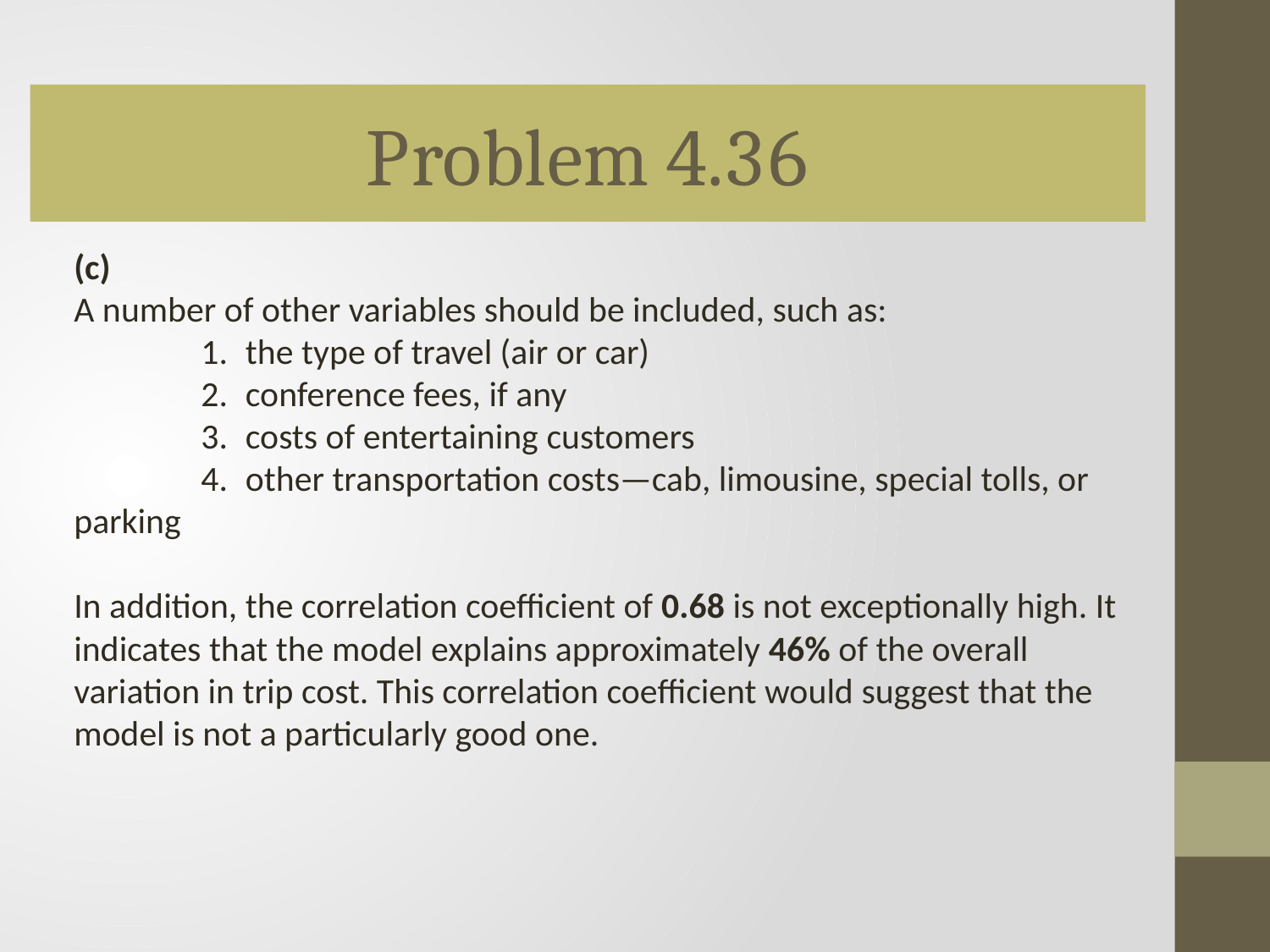

# Problem 4.36
(c)
A number of other variables should be included, such as:
	1. the type of travel (air or car)
	2. conference fees, if any
	3. costs of entertaining customers
	4. other transportation costs—cab, limousine, special tolls, or parking

In addition, the correlation coefficient of 0.68 is not exceptionally high. It indicates that the model explains approximately 46% of the overall variation in trip cost. This correlation coefficient would suggest that the model is not a particularly good one.